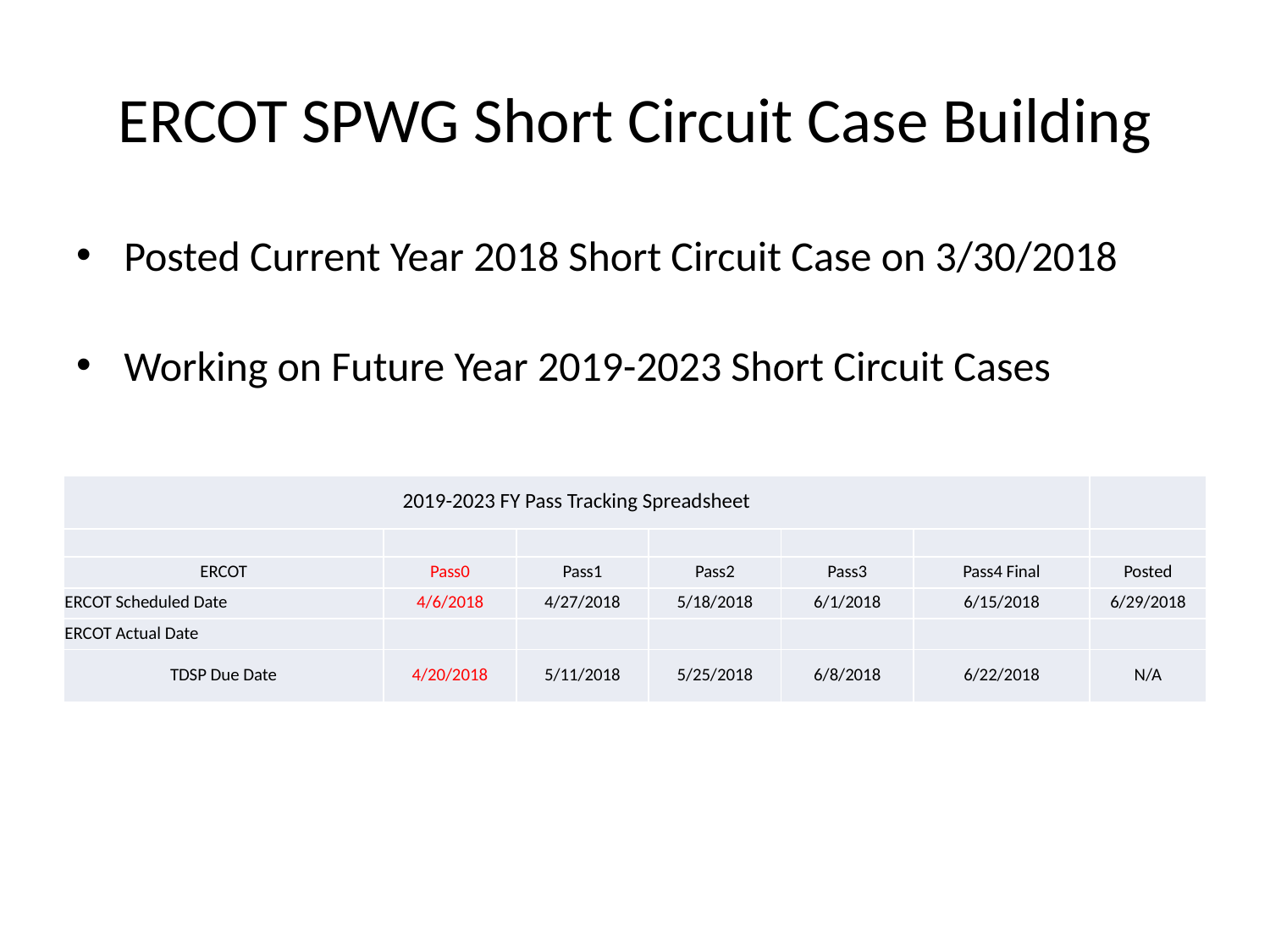

# ERCOT SPWG Short Circuit Case Building
Posted Current Year 2018 Short Circuit Case on 3/30/2018
Working on Future Year 2019-2023 Short Circuit Cases

| 2019-2023 FY Pass Tracking Spreadsheet |  |  |  |  |  |  |
| --- | --- | --- | --- | --- | --- | --- |
|  |  |  |  |  |  |  |
| ERCOT | Pass0 | Pass1 | Pass2 | Pass3 | Pass4 Final | Posted |
| ERCOT Scheduled Date | 4/6/2018 | 4/27/2018 | 5/18/2018 | 6/1/2018 | 6/15/2018 | 6/29/2018 |
| ERCOT Actual Date |  |  |  |  |  |  |
| TDSP Due Date | 4/20/2018 | 5/11/2018 | 5/25/2018 | 6/8/2018 | 6/22/2018 | N/A |